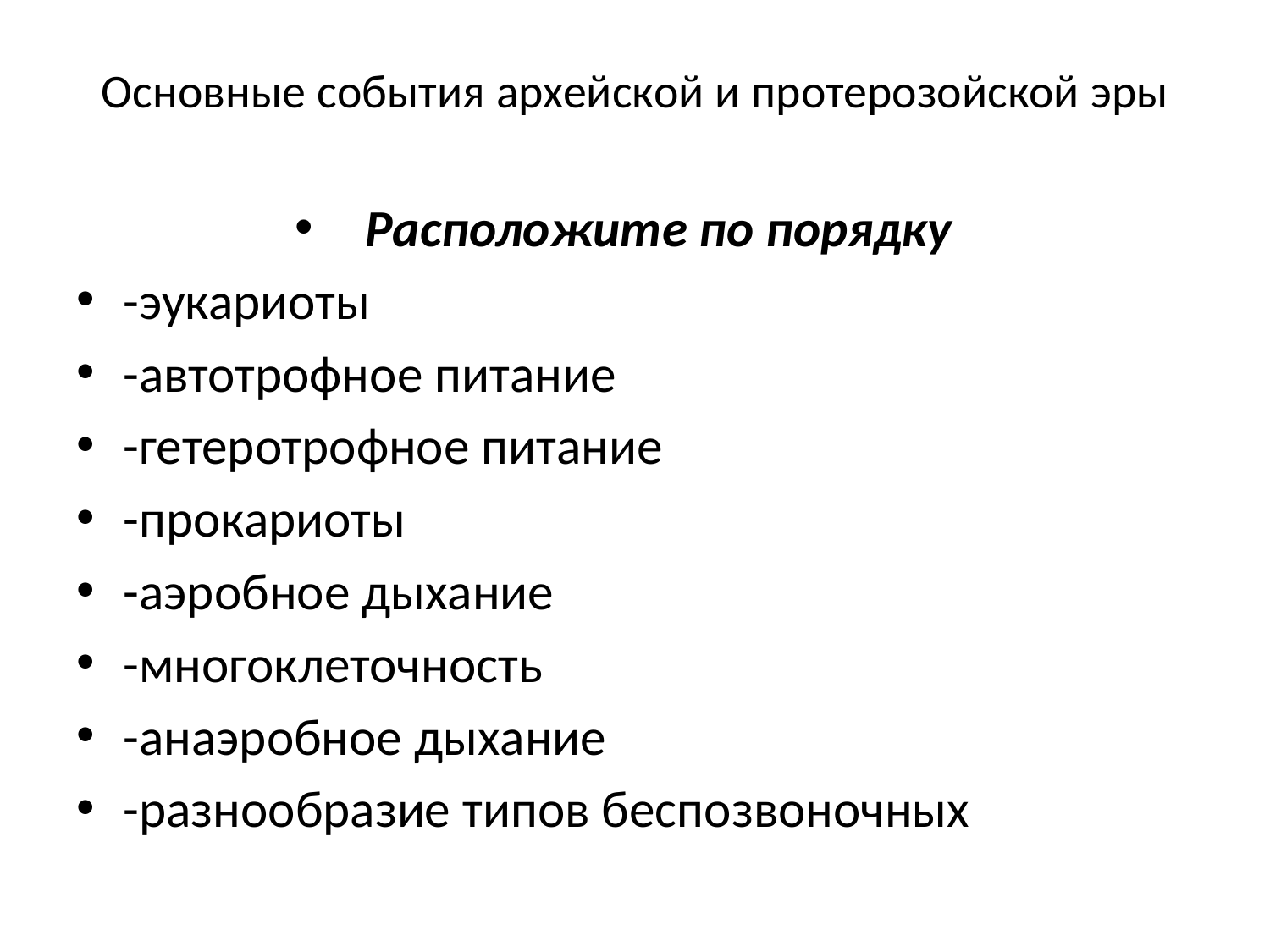

# Основные события архейской и протерозойской эры
Расположите по порядку
-эукариоты
-автотрофное питание
-гетеротрофное питание
-прокариоты
-аэробное дыхание
-многоклеточность
-анаэробное дыхание
-разнообразие типов беспозвоночных